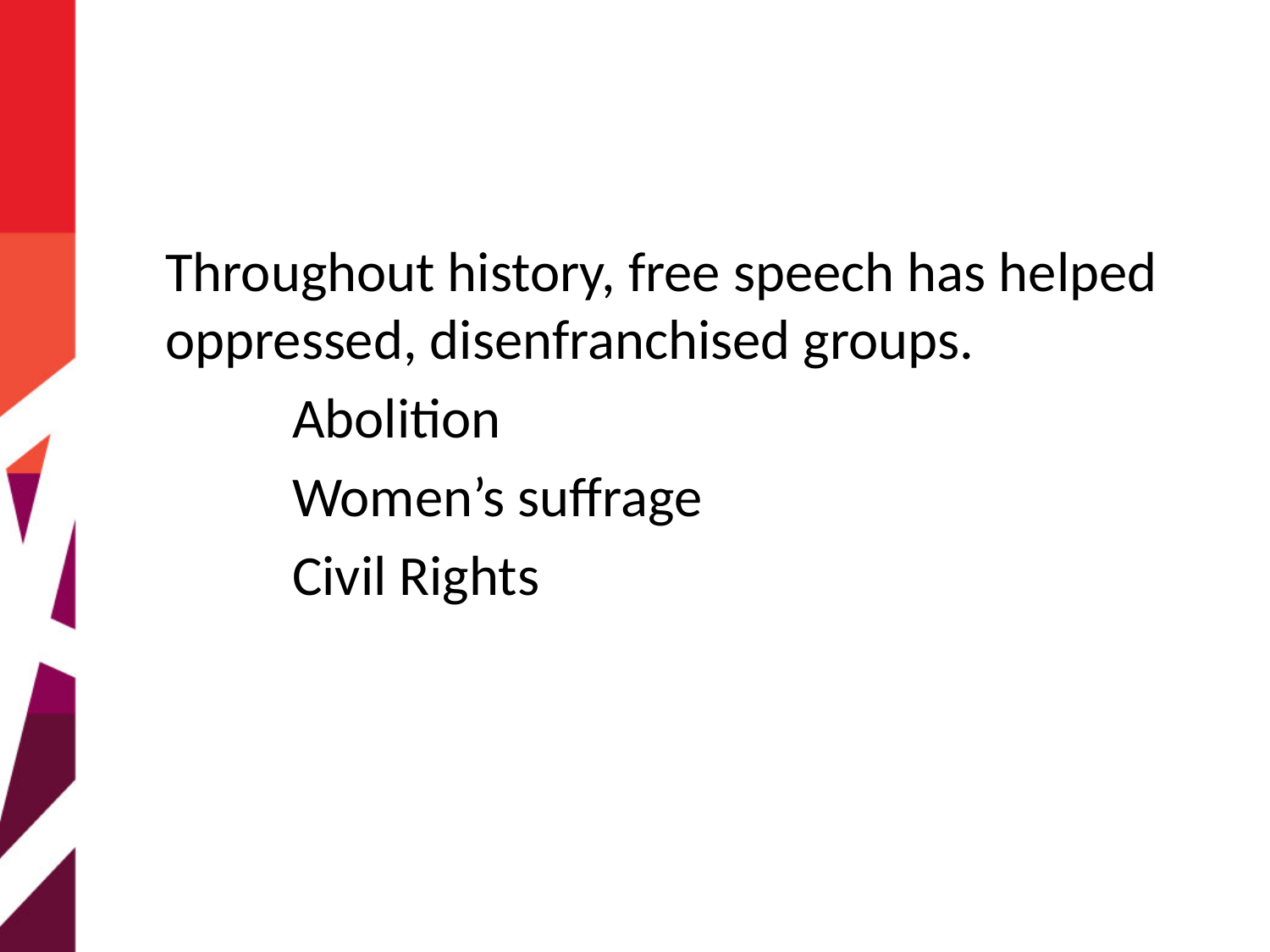

#
Throughout history, free speech has helped oppressed, disenfranchised groups.
	Abolition
	Women’s suffrage
	Civil Rights